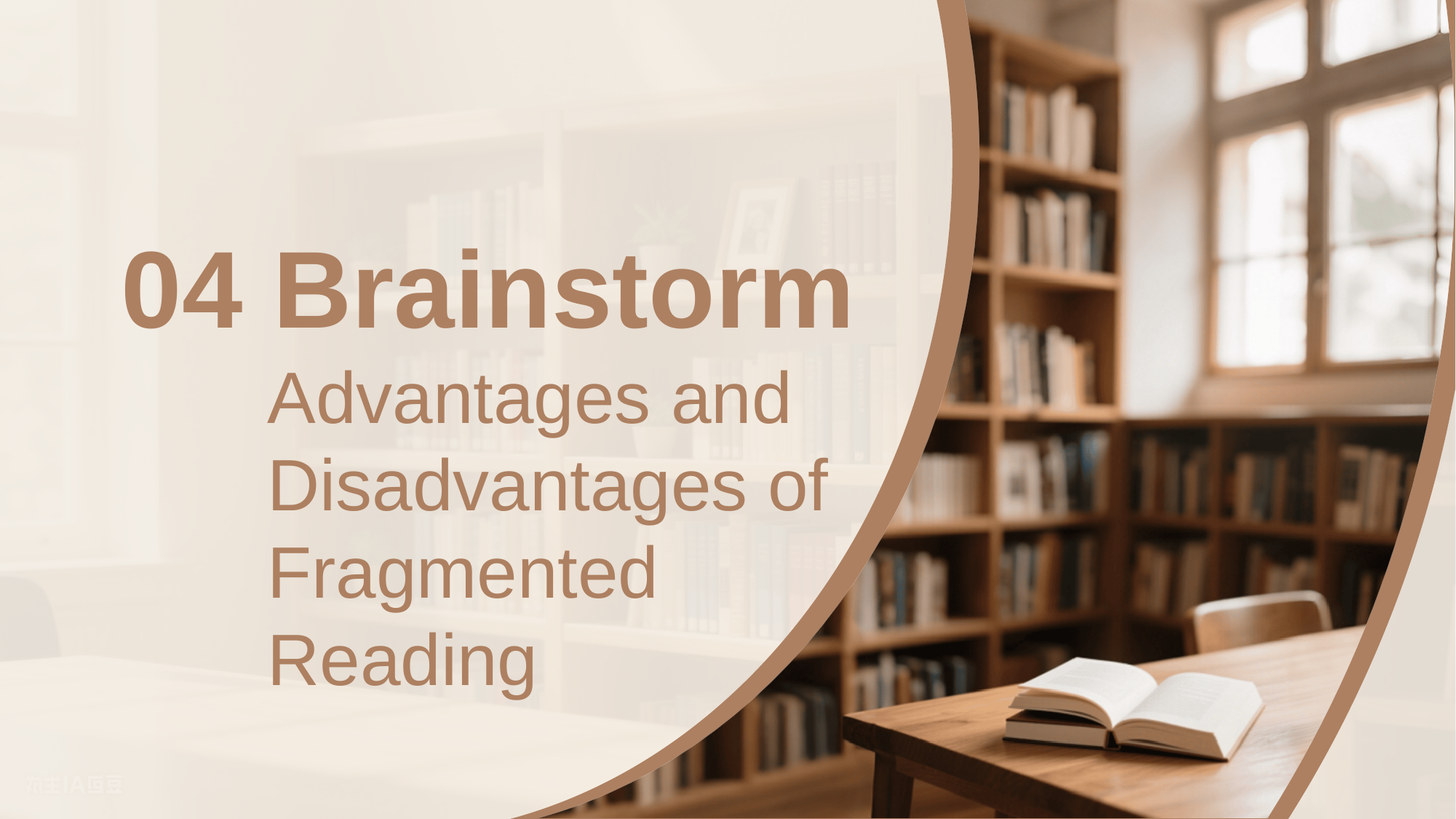

04 Brainstorm
Advantages and Disadvantages of Fragmented Reading